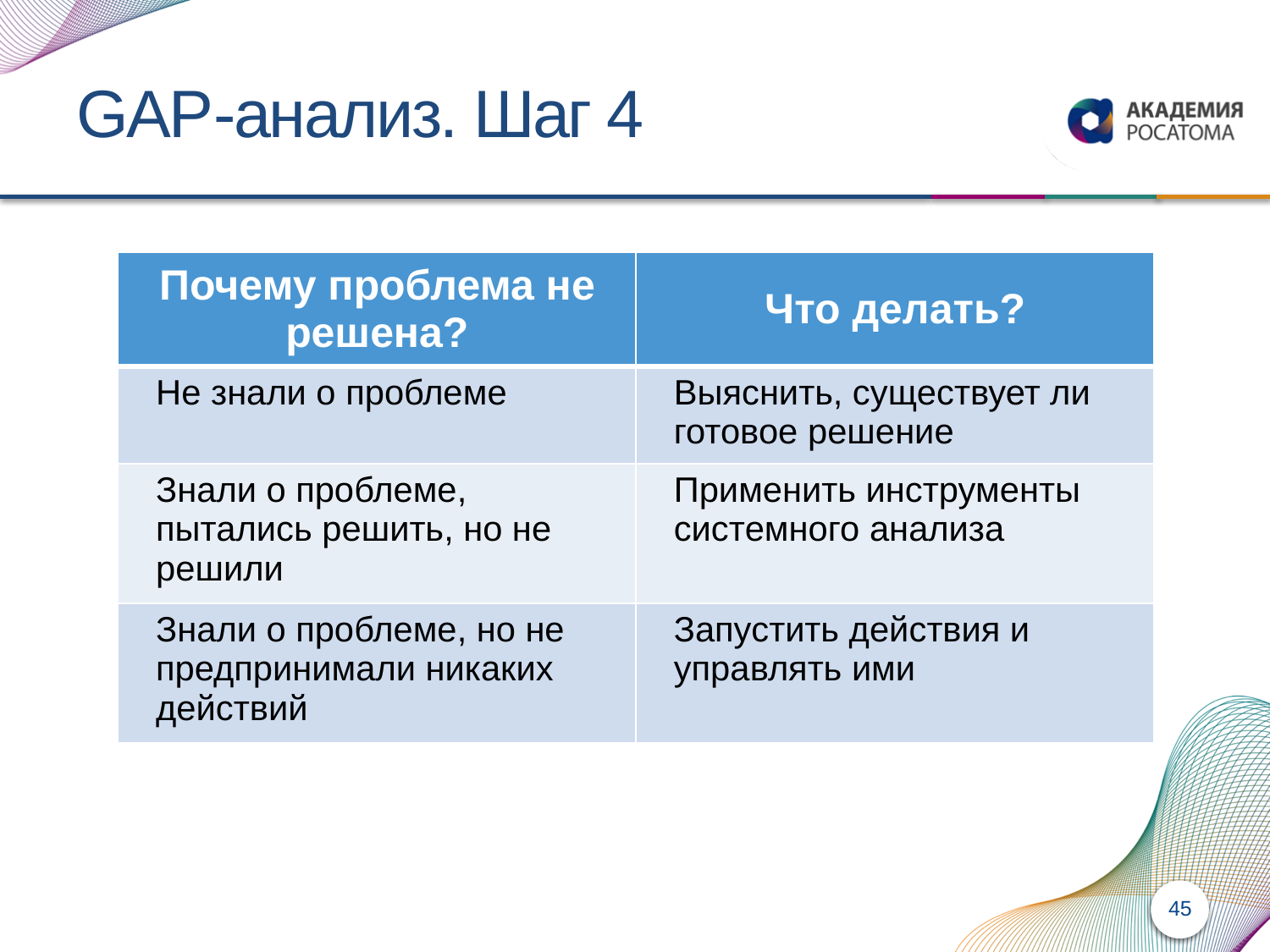

# GAP-анализ. Шаг 4
| Почему проблема не решена? | Что делать? |
| --- | --- |
| Не знали о проблеме | Выяснить, существует ли готовое решение |
| Знали о проблеме, пытались решить, но не решили | Применить инструменты системного анализа |
| Знали о проблеме, но не предпринимали никаких действий | Запустить действия и управлять ими |
45